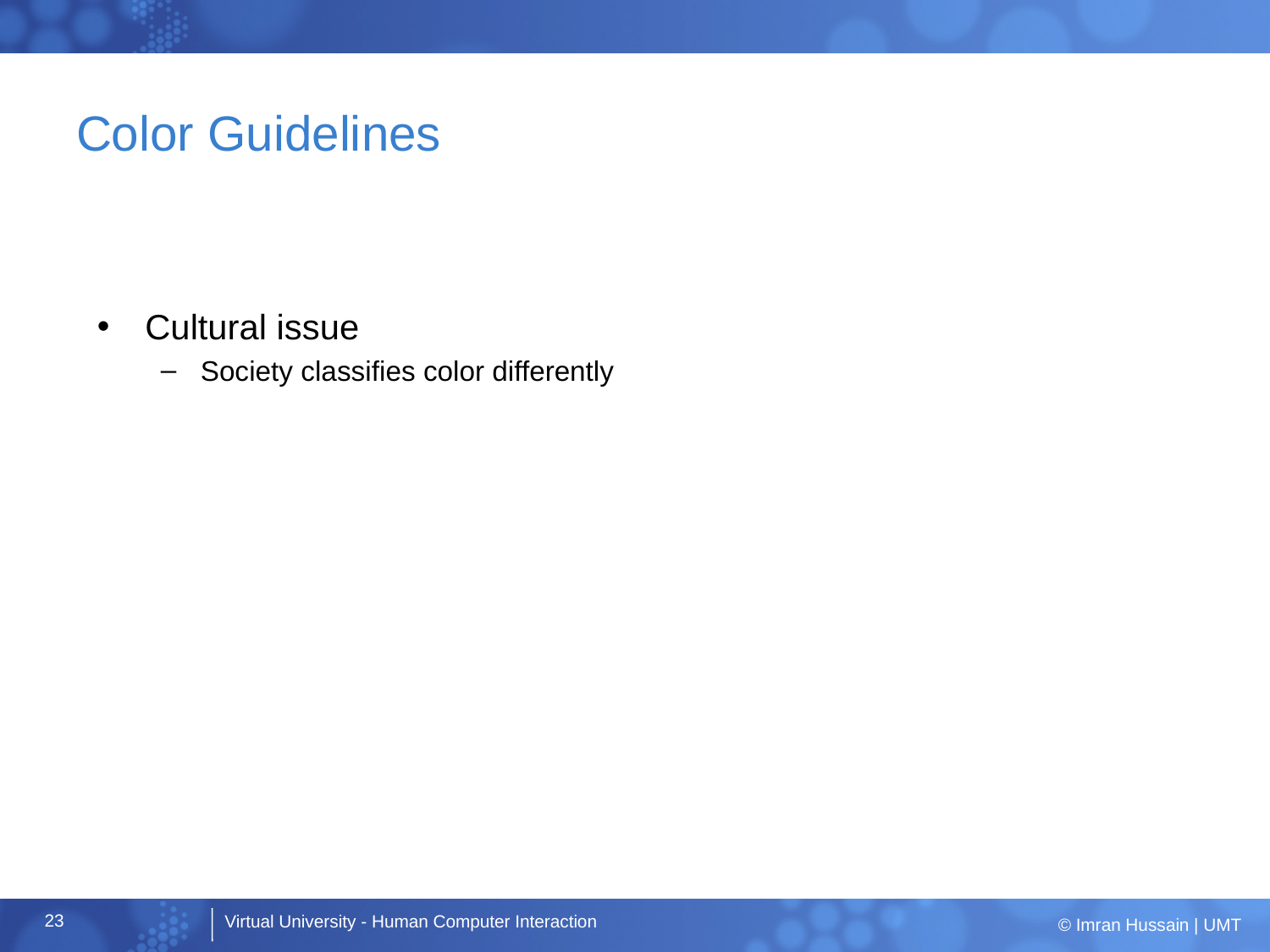

Color Guidelines

Cultural issue
Society classifies color differently